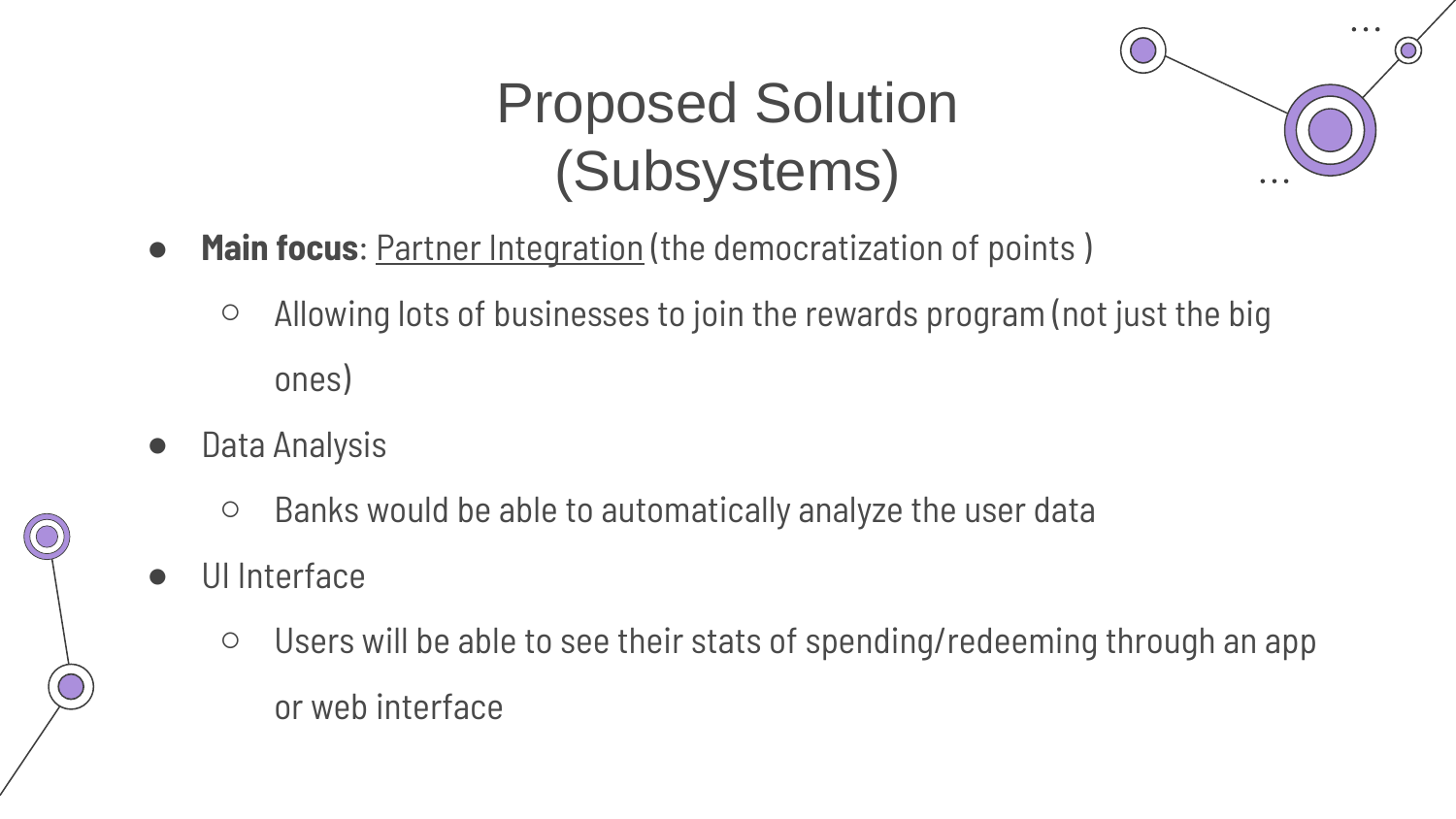

# Proposed Solution (Subsystems)
Main focus: Partner Integration (the democratization of points )
Allowing lots of businesses to join the rewards program (not just the big ones)
Data Analysis
Banks would be able to automatically analyze the user data
UI Interface
Users will be able to see their stats of spending/redeeming through an app or web interface